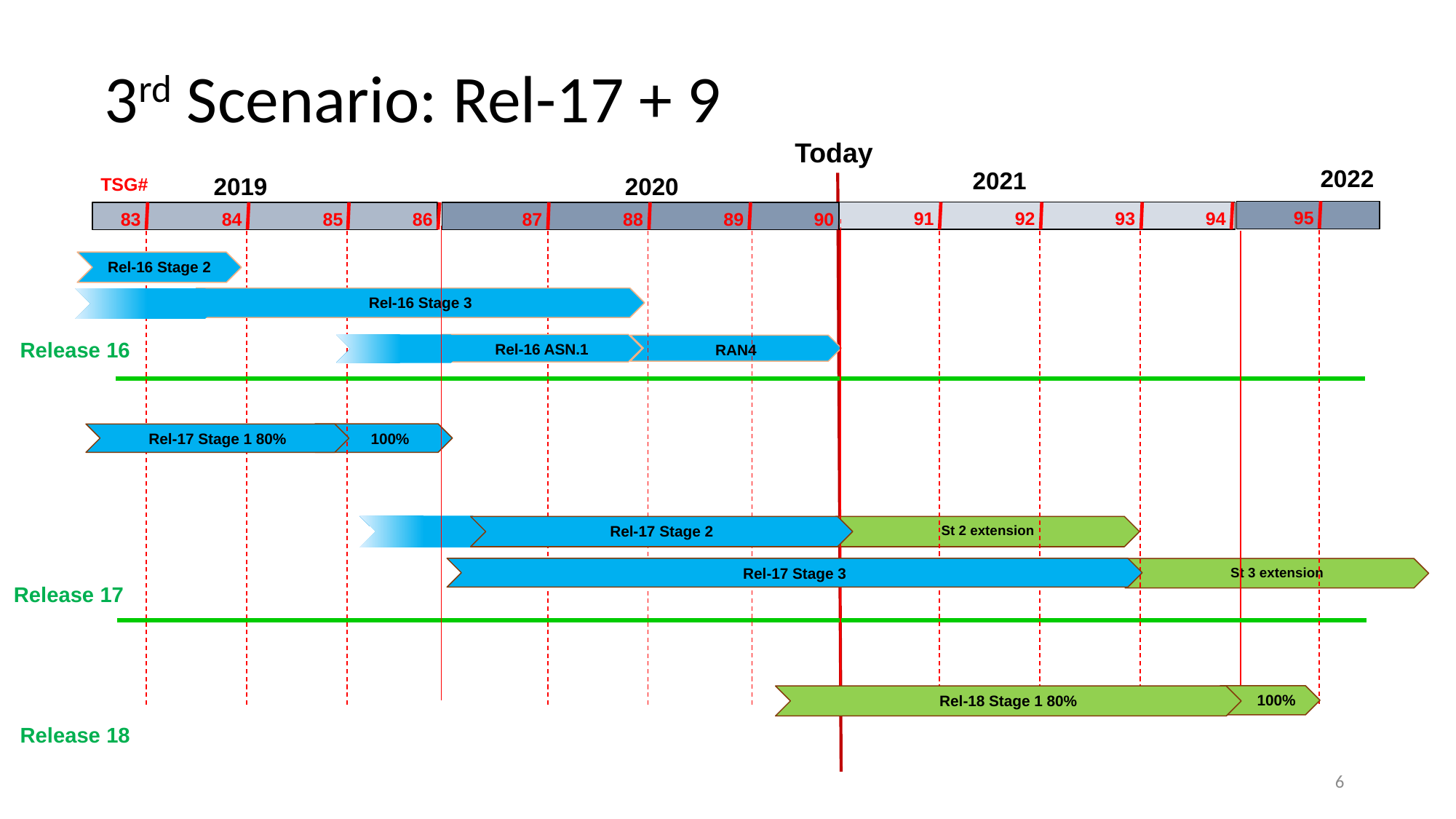

# 3rd Scenario: Rel-17 + 9
Today
2022
2021
2019
2020
TSG#
95

91
92
93
94

83
84
86

87
88
89
90
85
Rel-16 Stage 2

Rel-16 Stage 3

Rel-16 ASN.1
RAN4
   100%
Rel-17 Stage 1 80%

Rel-17 Stage 2

Rel-17 Stage 3
   100%
Rel-18 Stage 1 80%
Release 16
St 2 extension
St 3 extension
Release 17
Release 18
6